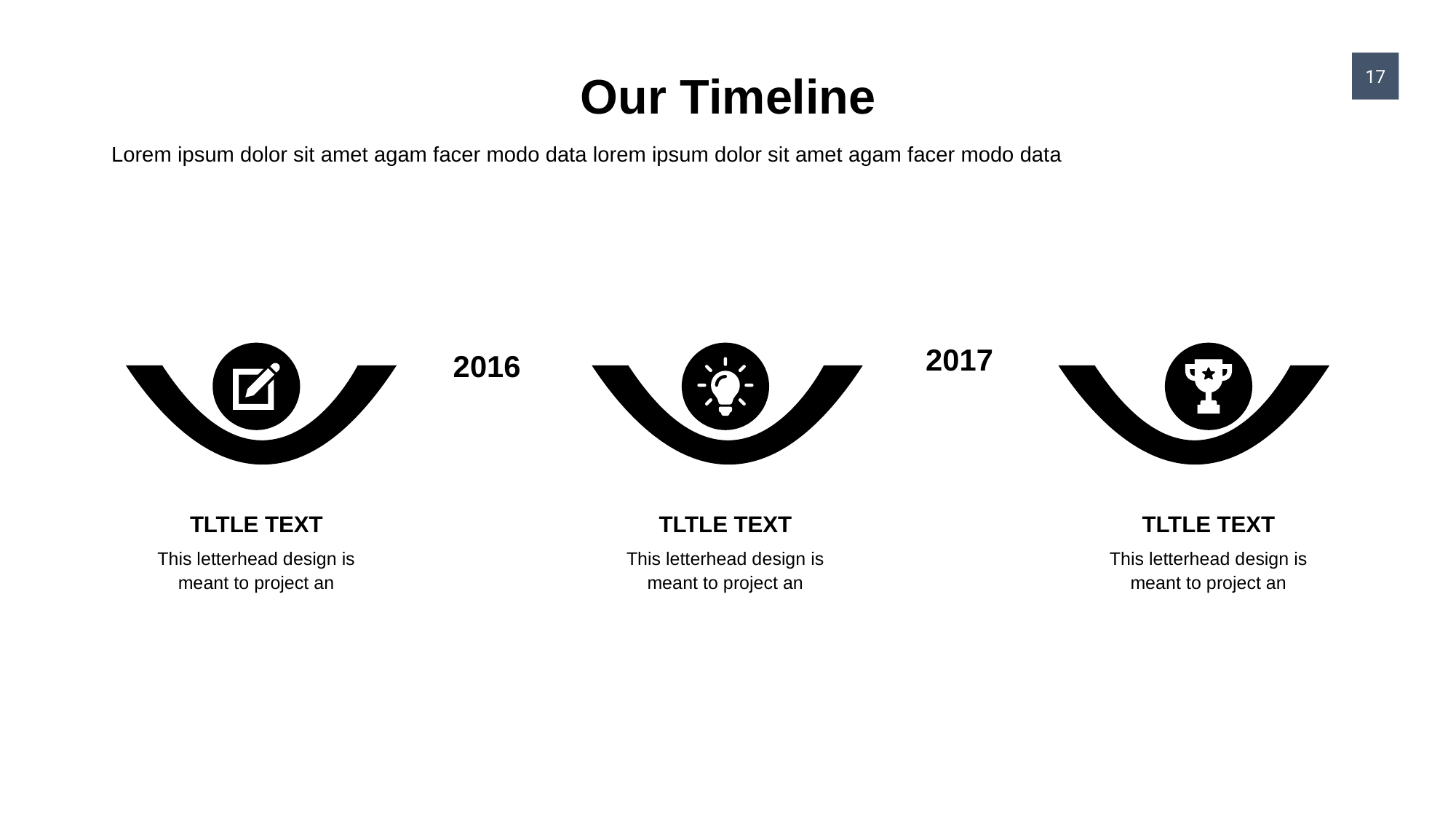

Our Timeline
17
Lorem ipsum dolor sit amet agam facer modo data lorem ipsum dolor sit amet agam facer modo data
2017
2016

TLTLE TEXT
TLTLE TEXT
TLTLE TEXT
This letterhead design is meant to project an
This letterhead design is meant to project an
This letterhead design is meant to project an